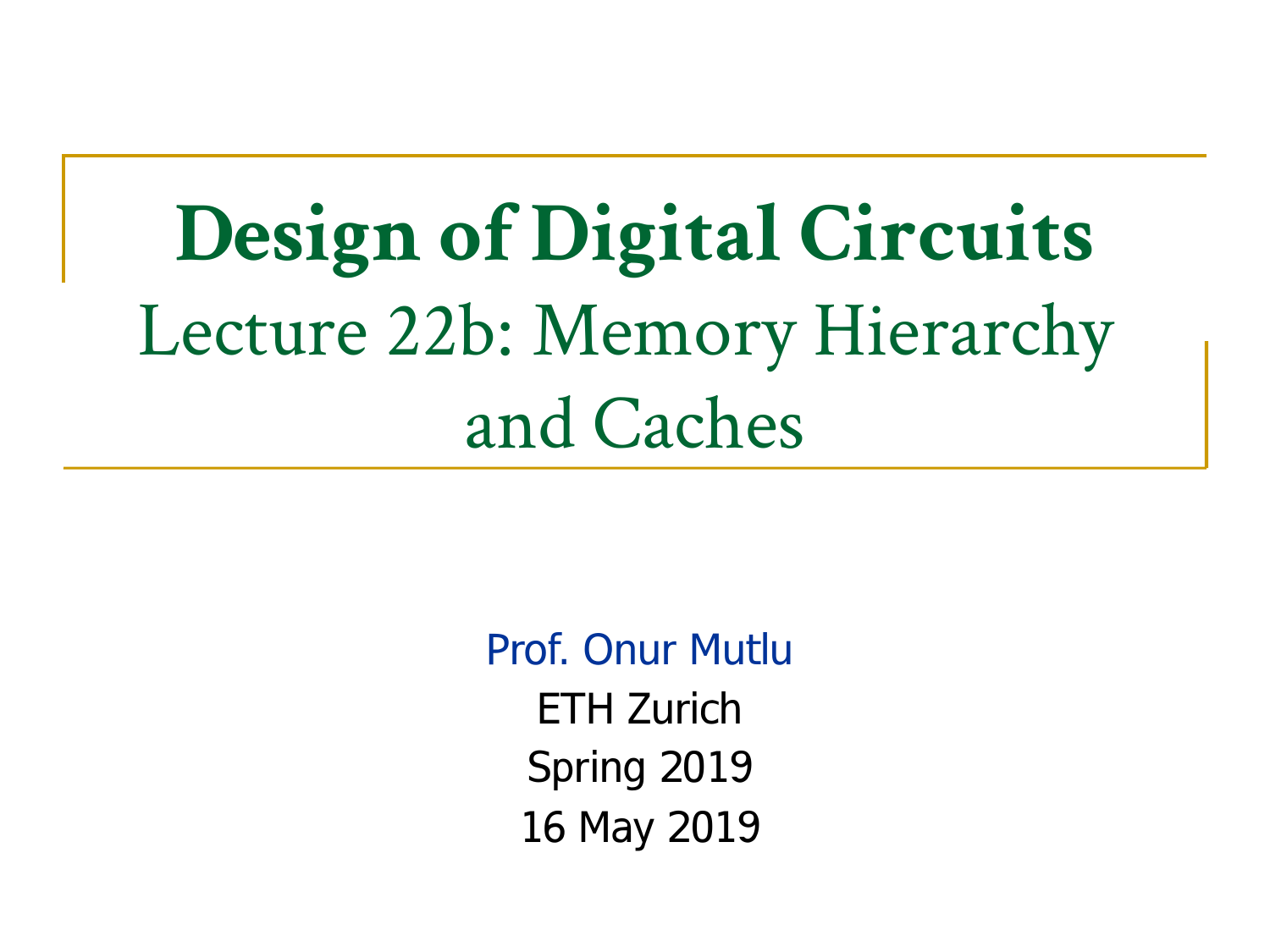

# Design of Digital Circuits Lecture 22b: Memory Hierarchy and Caches

Prof. Onur Mutlu
ETH Zurich
Spring 2019
16 May 2019